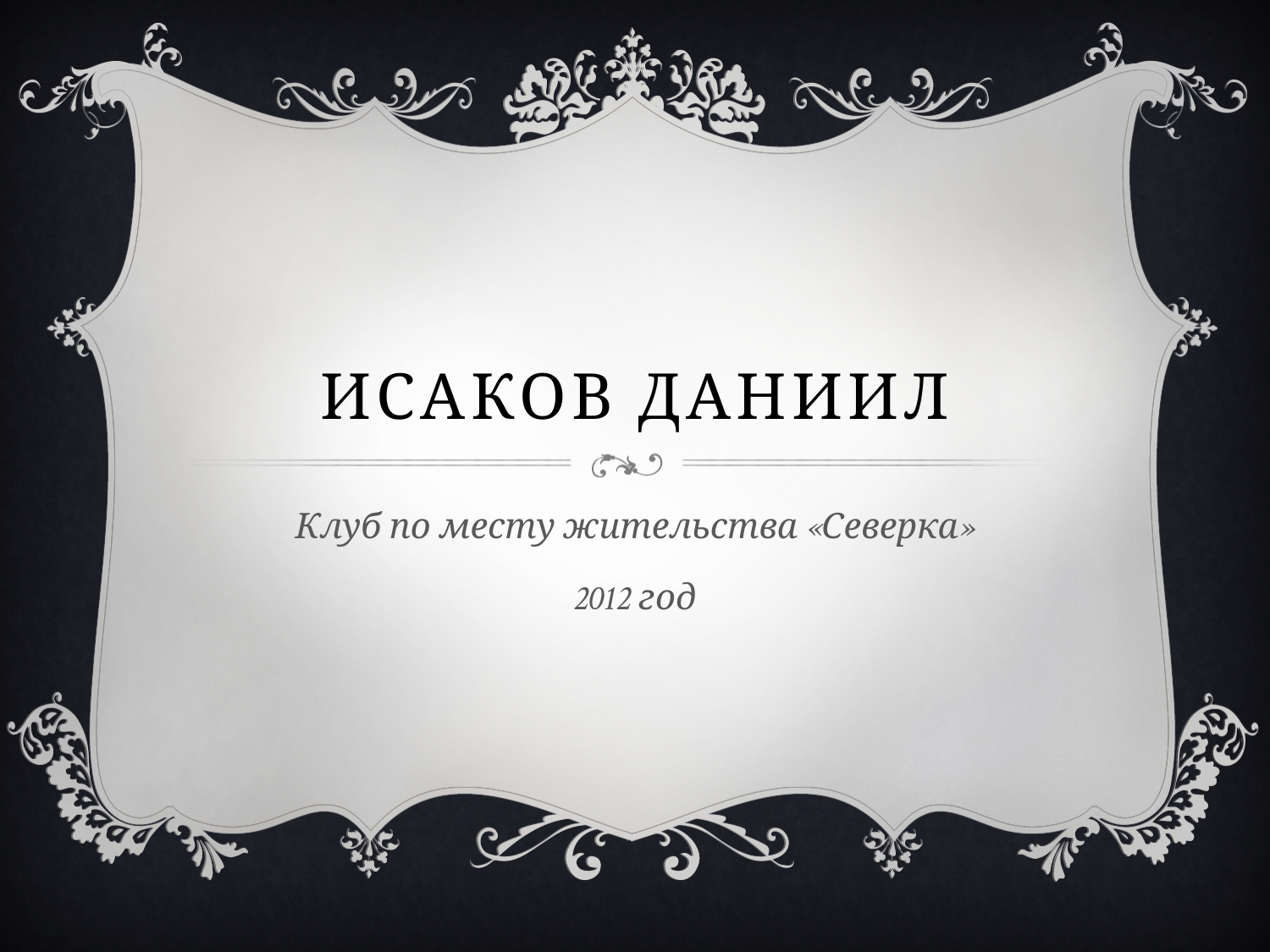

# Исаков Даниил
Клуб по месту жительства «Северка»
2012 год